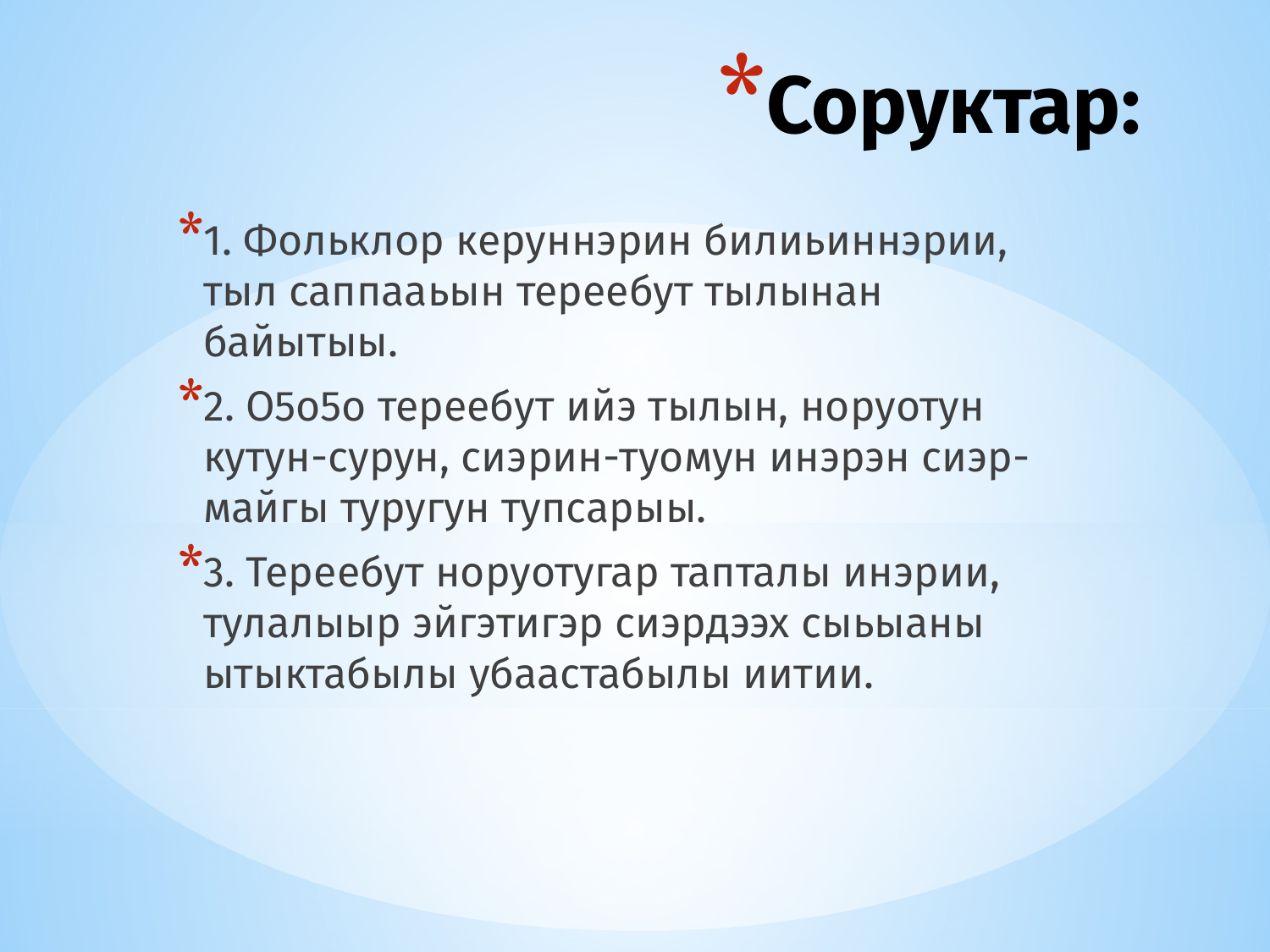

# Соруктар:
1. Фольклор керуннэрин билиьиннэрии, тыл саппааьын тереебут тылынан байытыы.
2. О5о5о тереебут ийэ тылын, норуотун кутун-сурун, сиэрин-туомун инэрэн сиэр-майгы туругун тупсарыы.
3. Тереебут норуотугар тапталы инэрии, тулалыыр эйгэтигэр сиэрдээх сыьыаны ытыктабылы убаастабылы иитии.